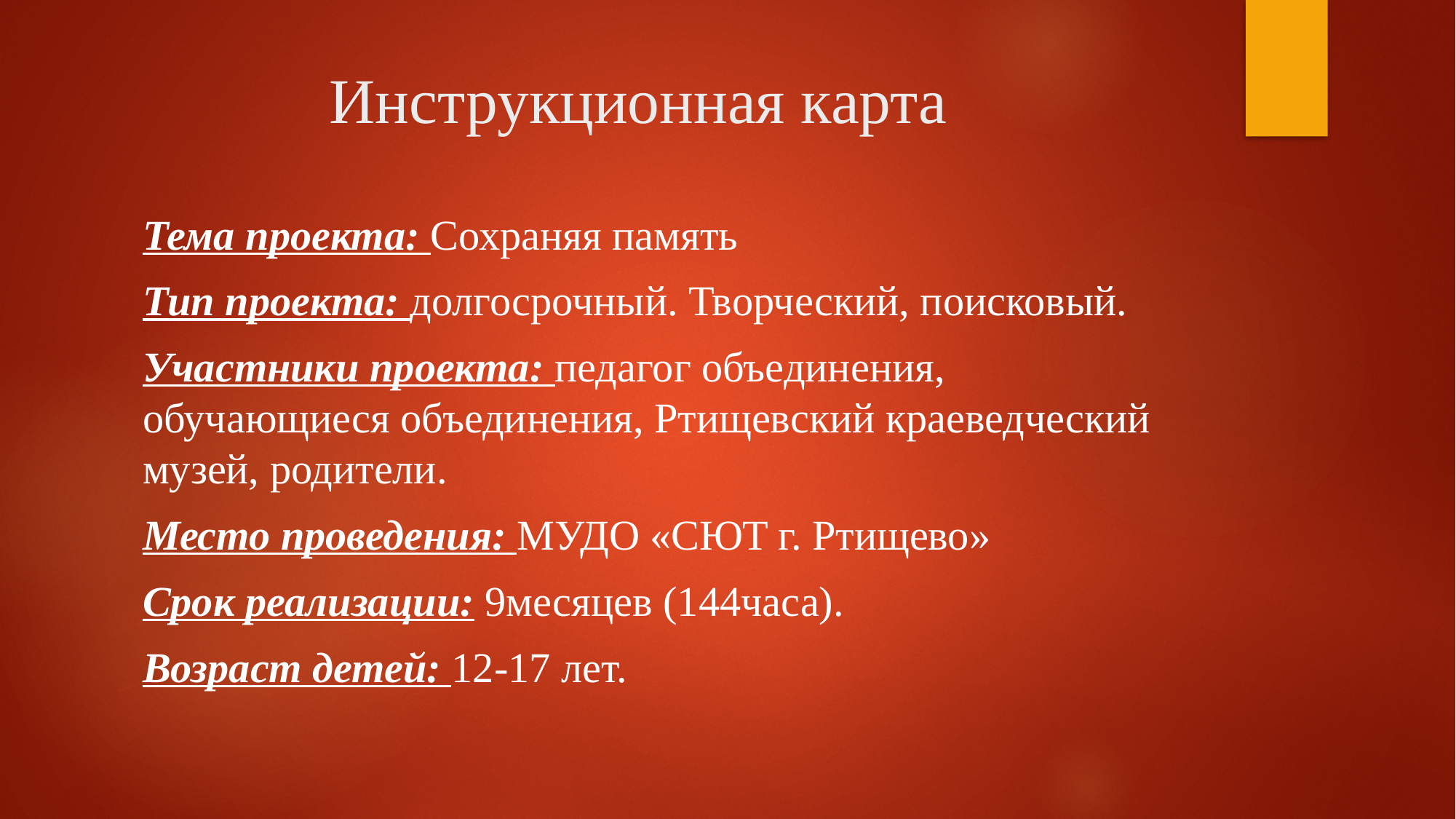

# Инструкционная карта
Тема проекта: Сохраняя память
Тип проекта: долгосрочный. Творческий, поисковый.
Участники проекта: педагог объединения, обучающиеся объединения, Ртищевский краеведческий музей, родители.
Место проведения: МУДО «СЮТ г. Ртищево»
Срок реализации: 9месяцев (144часа).
Возраст детей: 12-17 лет.